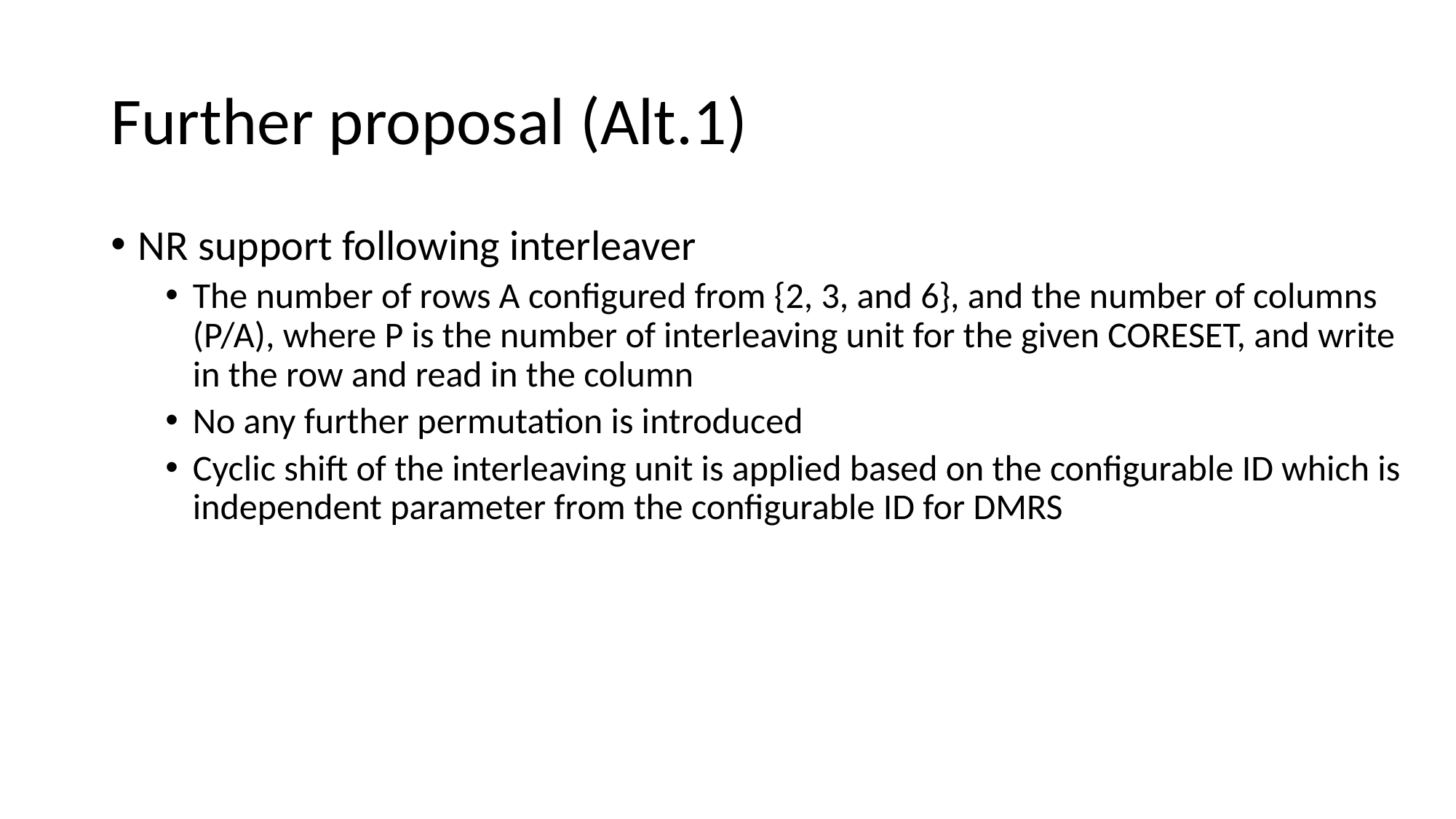

# Further proposal (Alt.1)
NR support following interleaver
The number of rows A configured from {2, 3, and 6}, and the number of columns (P/A), where P is the number of interleaving unit for the given CORESET, and write in the row and read in the column
No any further permutation is introduced
Cyclic shift of the interleaving unit is applied based on the configurable ID which is independent parameter from the configurable ID for DMRS